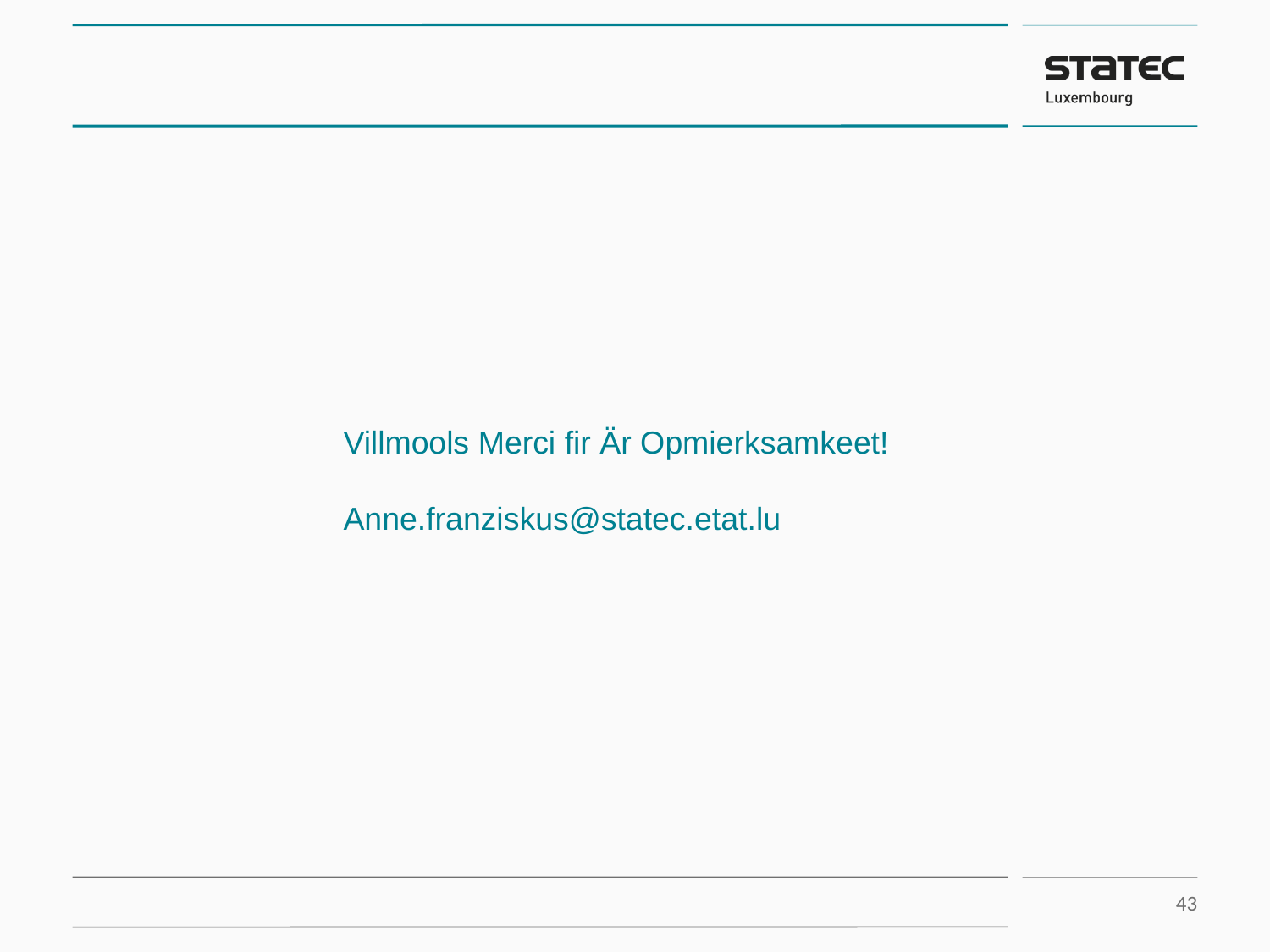

Villmools Merci fir Är Opmierksamkeet!

Anne.franziskus@statec.etat.lu
43